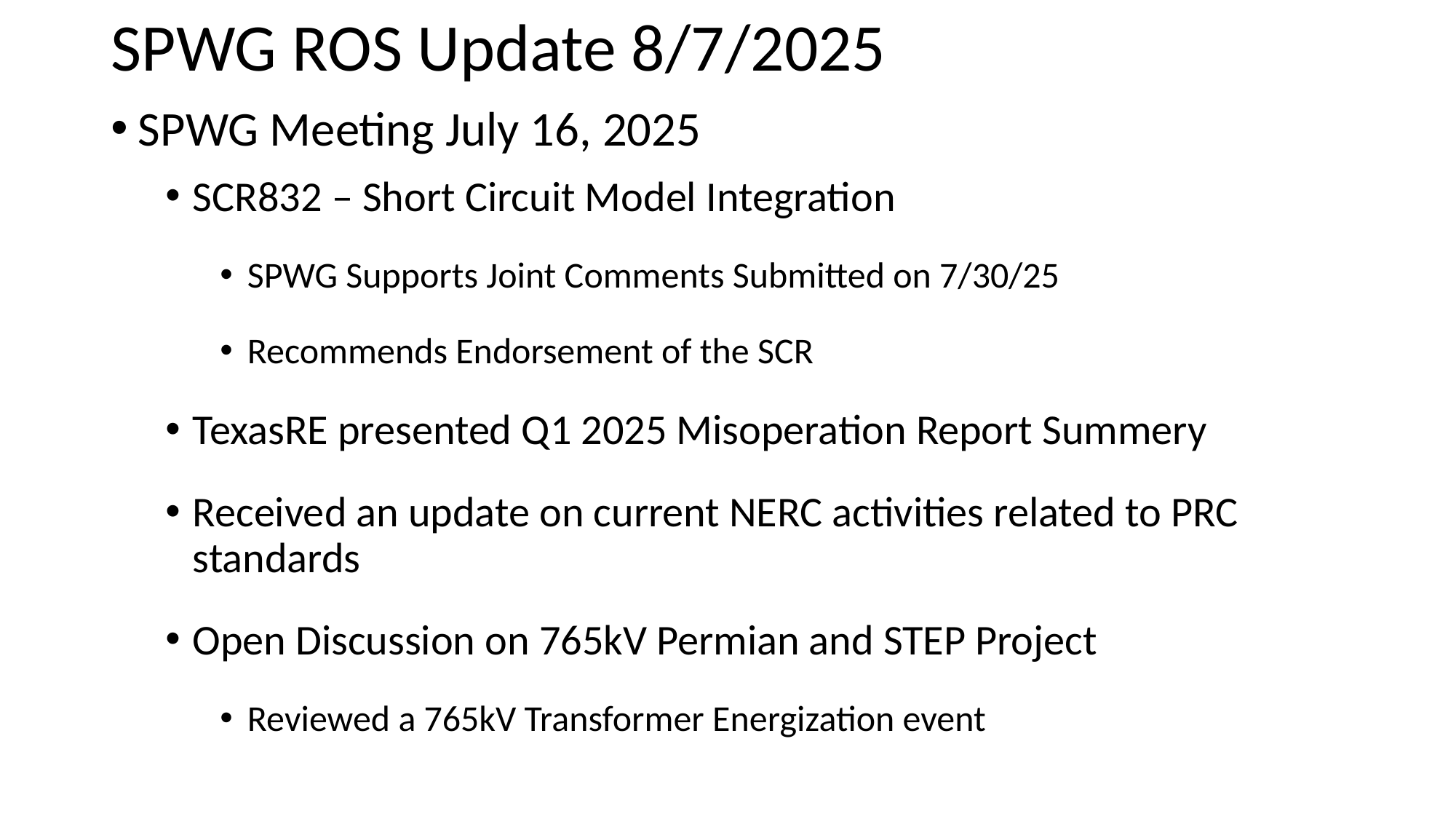

# SPWG ROS Update 8/7/2025
SPWG Meeting July 16, 2025
SCR832 – Short Circuit Model Integration
SPWG Supports Joint Comments Submitted on 7/30/25
Recommends Endorsement of the SCR
TexasRE presented Q1 2025 Misoperation Report Summery
Received an update on current NERC activities related to PRC standards
Open Discussion on 765kV Permian and STEP Project
Reviewed a 765kV Transformer Energization event